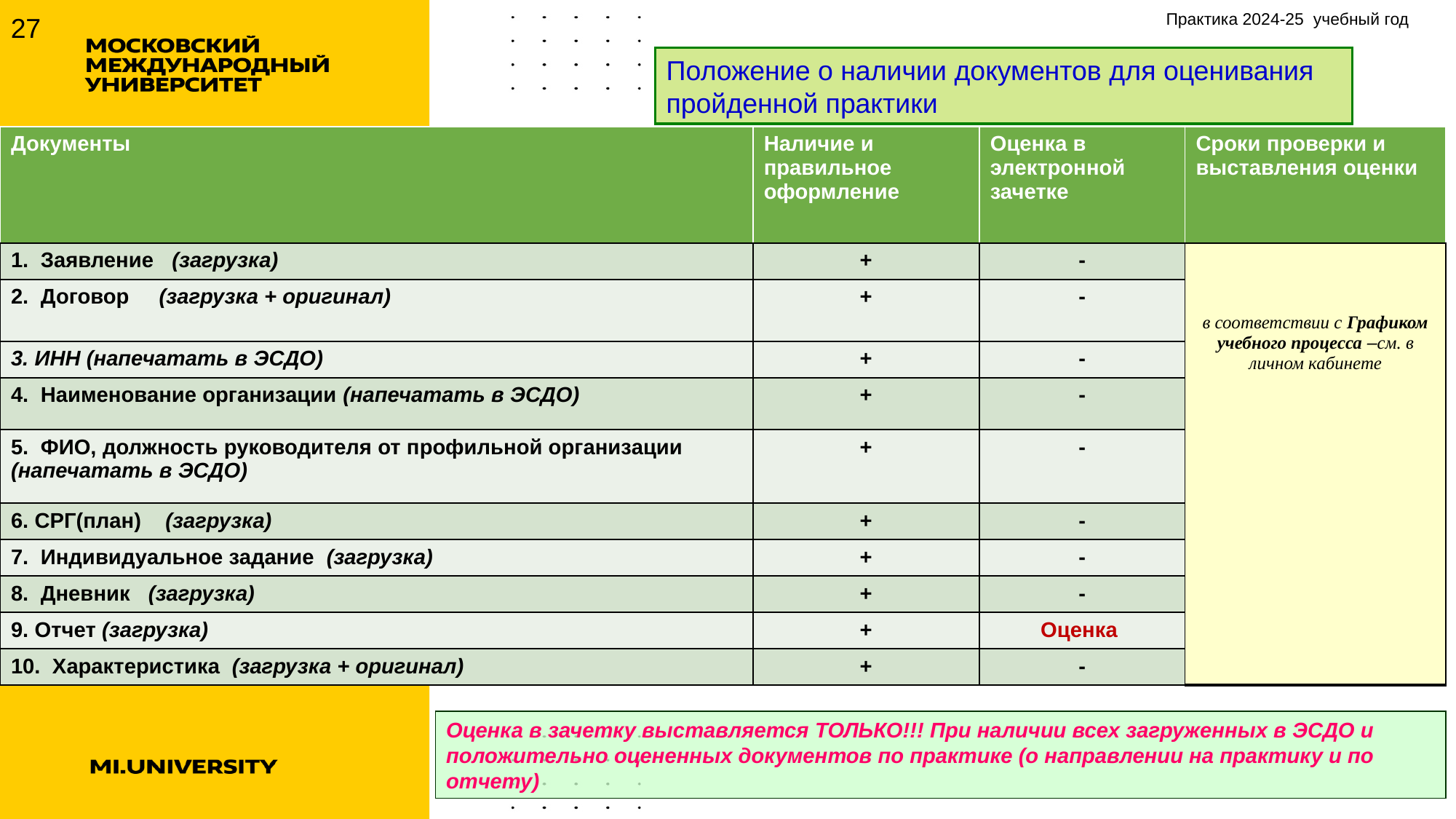

27
Практика 2024-25  учебный год
Положение о наличии документов для оценивания пройденной практики
| Документы | Наличие и правильное оформление | Оценка в электронной зачетке | Сроки проверки и выставления оценки |
| --- | --- | --- | --- |
| 1. Заявление (загрузка) | + | - | в соответствии с Графиком учебного процесса –см. в личном кабинете |
| 2. Договор (загрузка + оригинал) | + | - |  |
| 3. ИНН (напечатать в ЭСДО) | + | - |  |
| 4. Наименование организации (напечатать в ЭСДО) | + | - |  |
| 5. ФИО, должность руководителя от профильной организации (напечатать в ЭСДО) | + | - |  |
| 6. СРГ(план) (загрузка) | + | - |  |
| 7. Индивидуальное задание (загрузка) | + | - |  |
| 8. Дневник (загрузка) | + | - |  |
| 9. Отчет (загрузка) | + | Оценка |  |
| 10. Характеристика (загрузка + оригинал) | + | - |  |
Оценка в зачетку выставляется ТОЛЬКО!!! При наличии всех загруженных в ЭСДО и положительно оцененных документов по практике (о направлении на практику и по отчету)